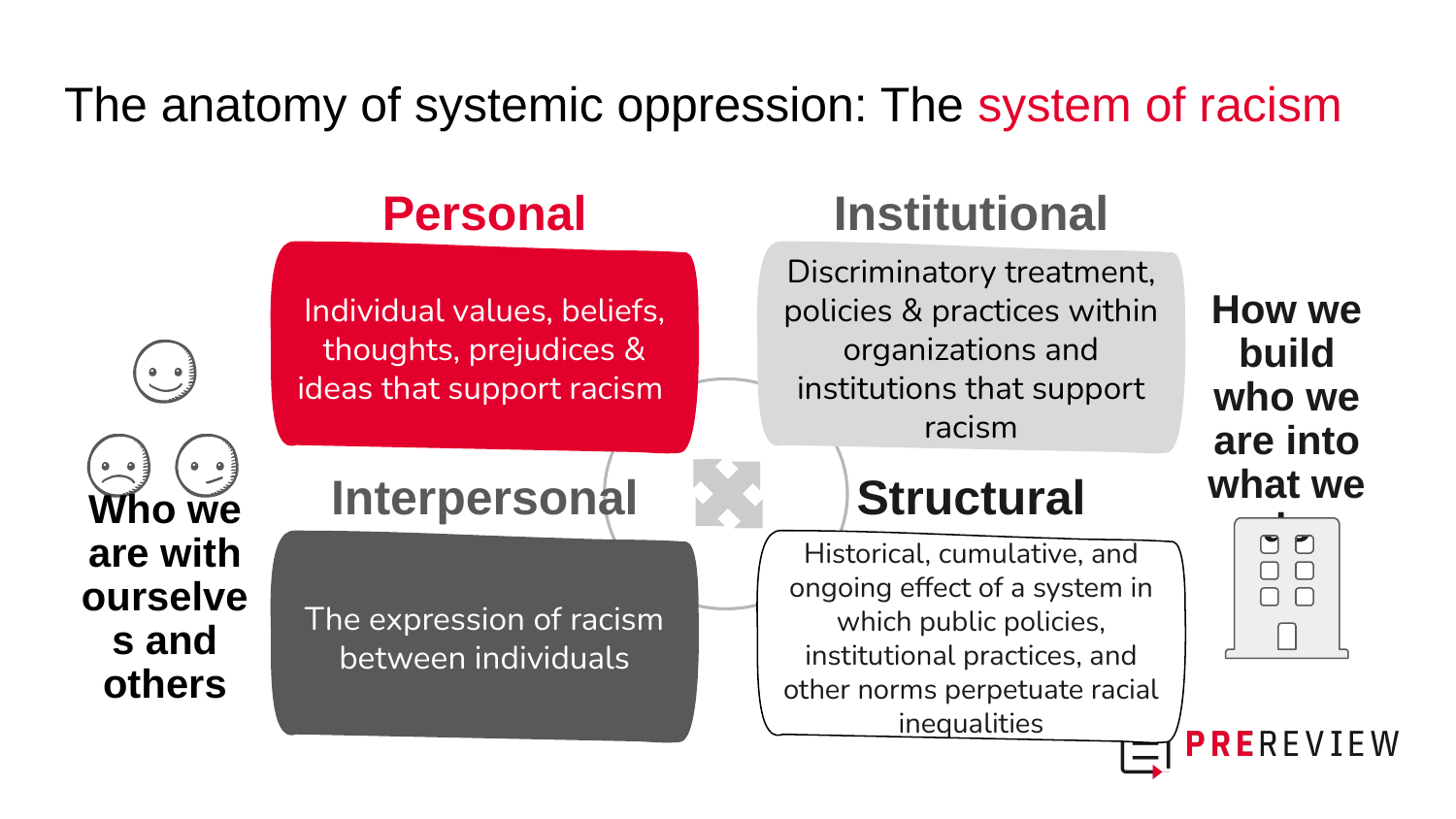

The anatomy of systemic oppression: The system of racism
Personal
Institutional
Individual values, beliefs, thoughts, prejudices & ideas that support racism
Discriminatory treatment, policies & practices within organizations and institutions that support racism

Who we are with ourselves and others
How we build who we are into what we do

Interpersonal
Structural
The expression of racism between individuals
Historical, cumulative, and ongoing effect of a system in which public policies, institutional practices, and other norms perpetuate racial inequalities